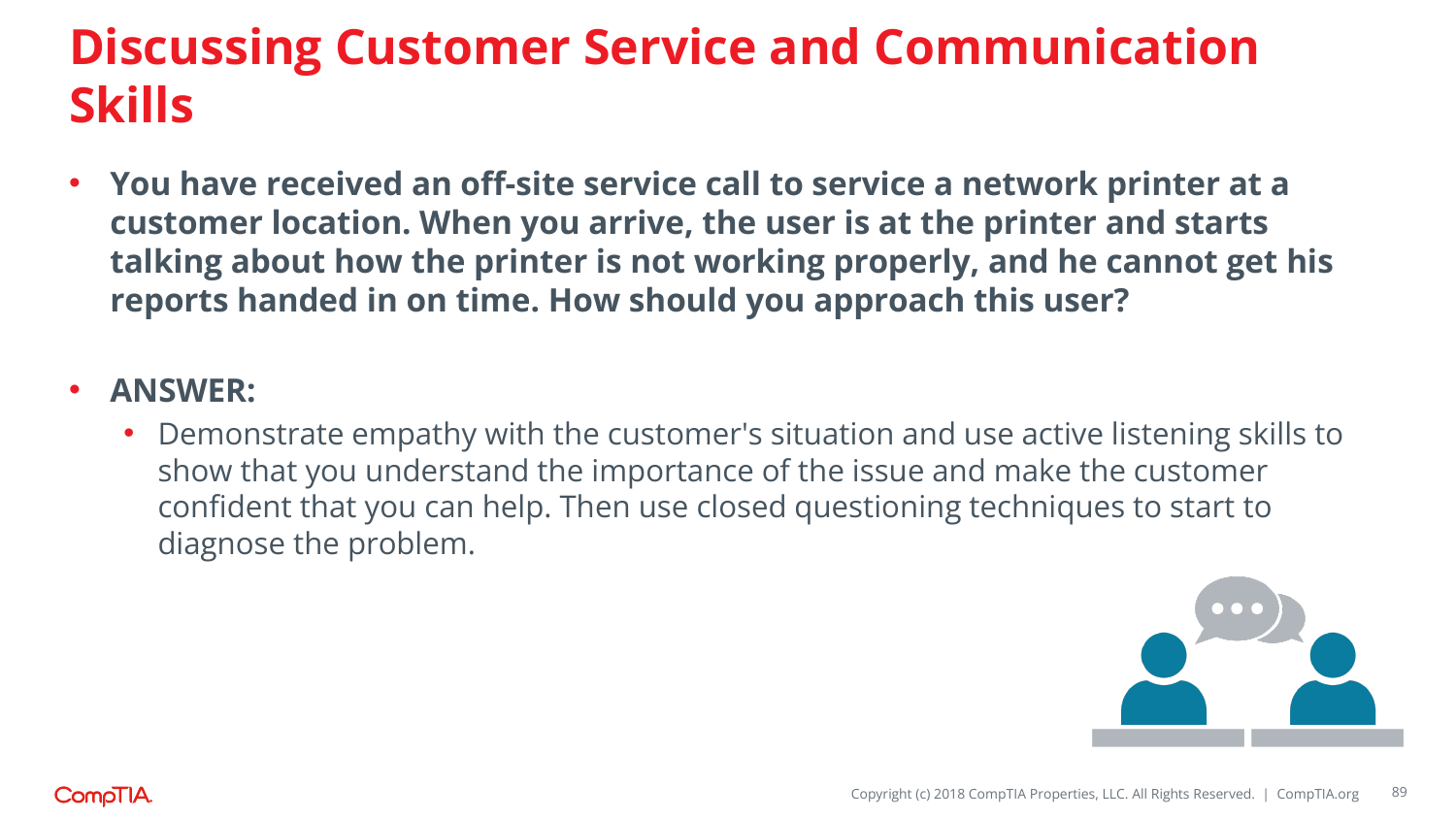

# Discussing Customer Service and Communication Skills
You have received an off-site service call to service a network printer at a customer location. When you arrive, the user is at the printer and starts talking about how the printer is not working properly, and he cannot get his reports handed in on time. How should you approach this user?

ANSWER:
Demonstrate empathy with the customer's situation and use active listening skills to show that you understand the importance of the issue and make the customer confident that you can help. Then use closed questioning techniques to start to diagnose the problem.

89